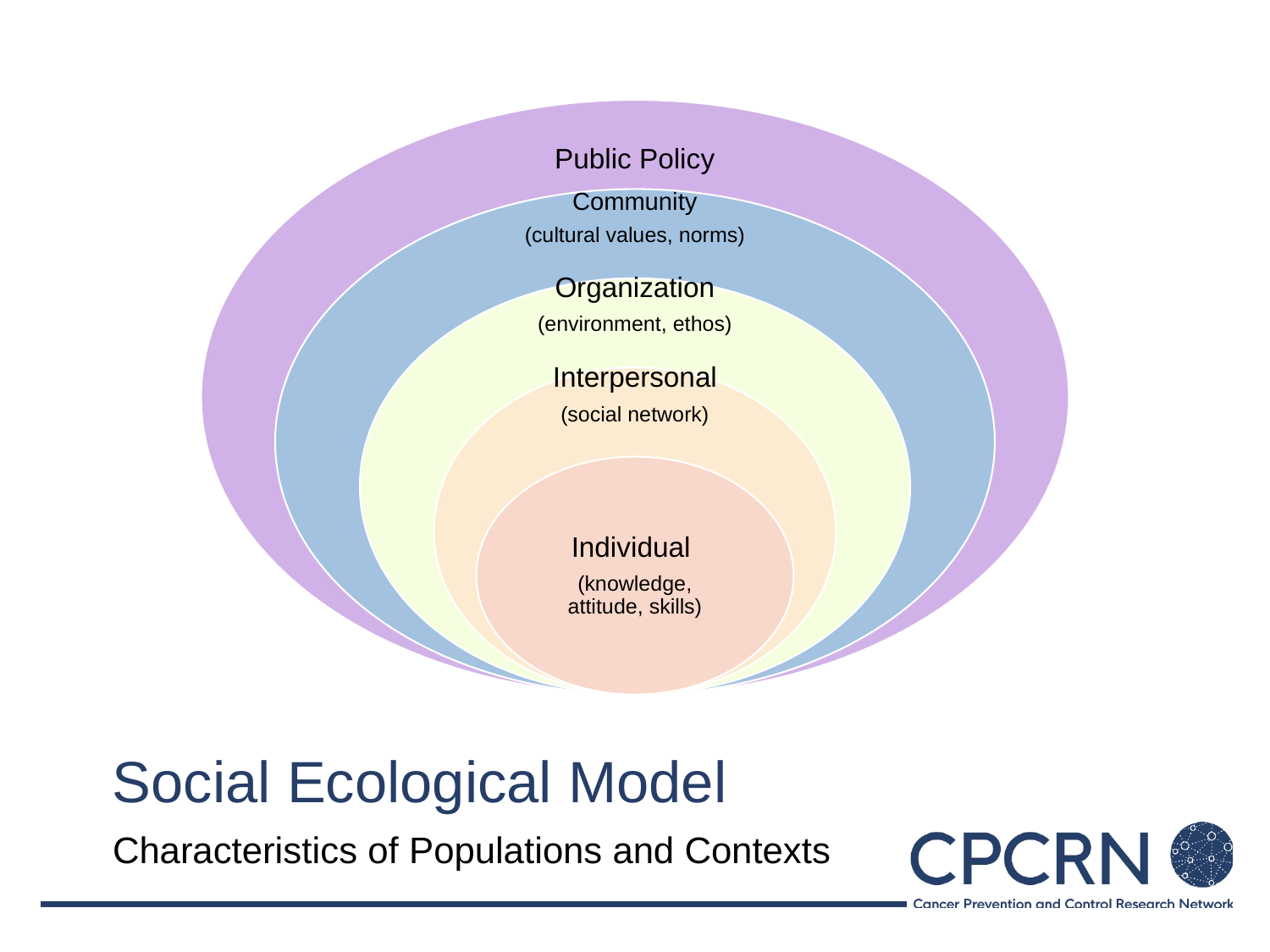

Public Policy
Community
(cultural values, norms)
Organization
(environment, ethos)
Interpersonal
(social network)
Individual
(knowledge, attitude, skills)
Social Ecological Model
Characteristics of Populations and Contexts